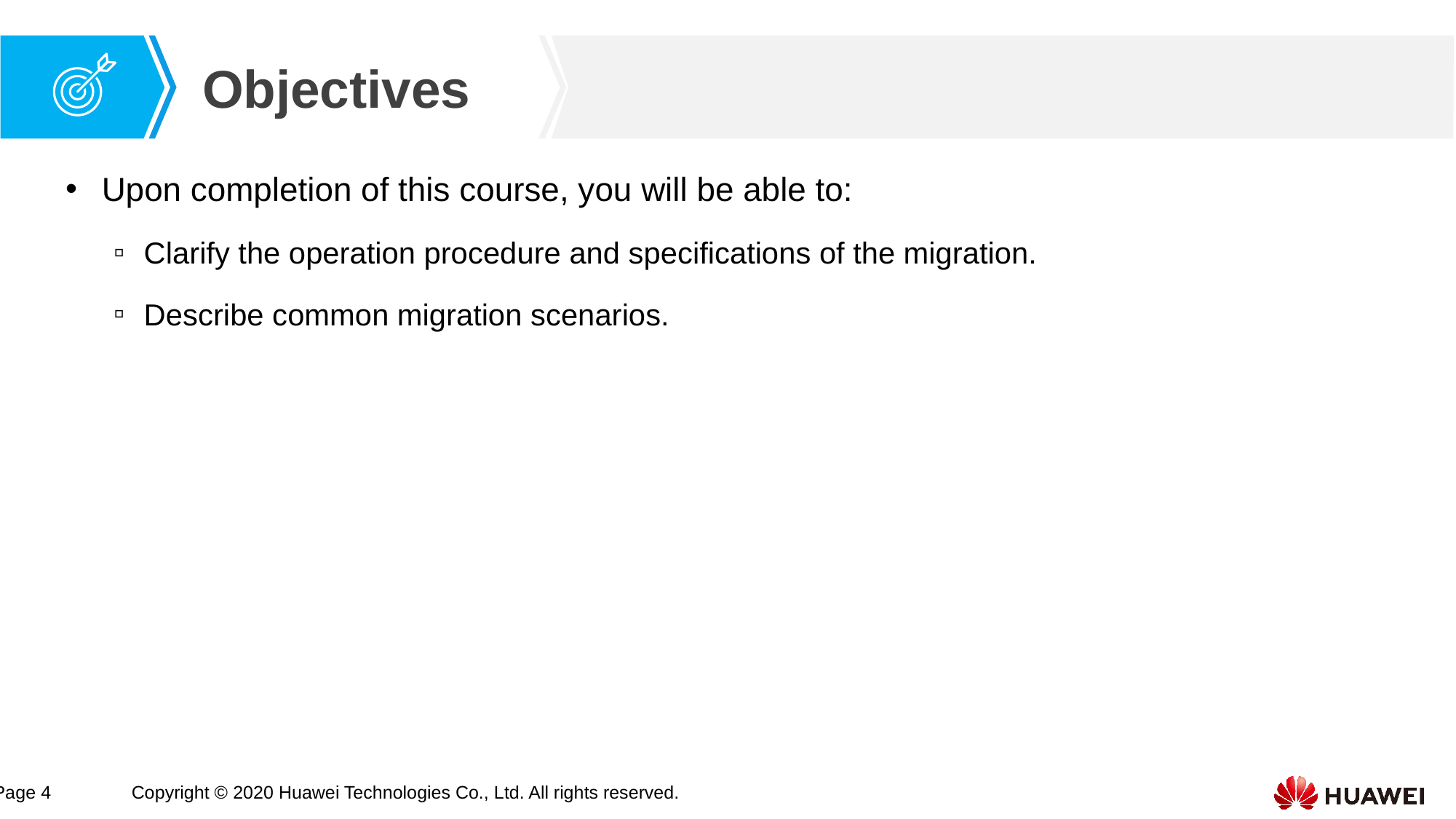

Upon completion of this course, you will be able to:
Clarify the operation procedure and specifications of the migration.
Describe common migration scenarios.